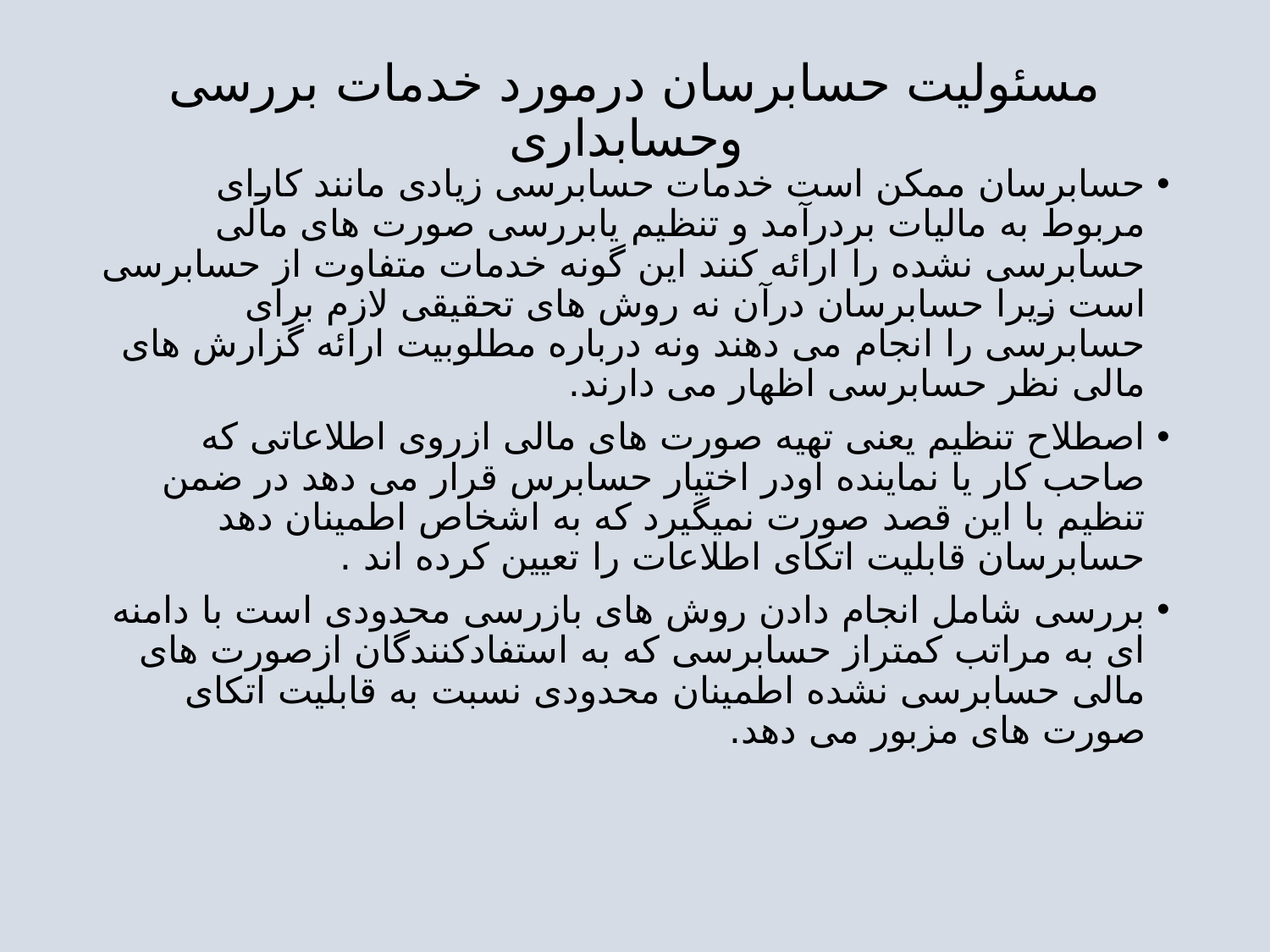

# مسئولیت حسابرسان درمورد خدمات بررسی وحسابداری
حسابرسان ممکن است خدمات حسابرسی زیادی مانند کارای مربوط به مالیات بردرآمد و تنظیم یابررسی صورت های مالی حسابرسی نشده را ارائه کنند این گونه خدمات متفاوت از حسابرسی است زیرا حسابرسان درآن نه روش های تحقیقی لازم برای حسابرسی را انجام می دهند ونه درباره مطلوبیت ارائه گزارش های مالی نظر حسابرسی اظهار می دارند.
اصطلاح تنظیم یعنی تهیه صورت های مالی ازروی اطلاعاتی که صاحب کار یا نماینده اودر اختیار حسابرس قرار می دهد در ضمن تنظیم با این قصد صورت نمیگیرد که به اشخاص اطمینان دهد حسابرسان قابلیت اتکای اطلاعات را تعیین کرده اند .
بررسی شامل انجام دادن روش های بازرسی محدودی است با دامنه ای به مراتب کمتراز حسابرسی که به استفادکنندگان ازصورت های مالی حسابرسی نشده اطمینان محدودی نسبت به قابلیت اتکای صورت های مزبور می دهد.